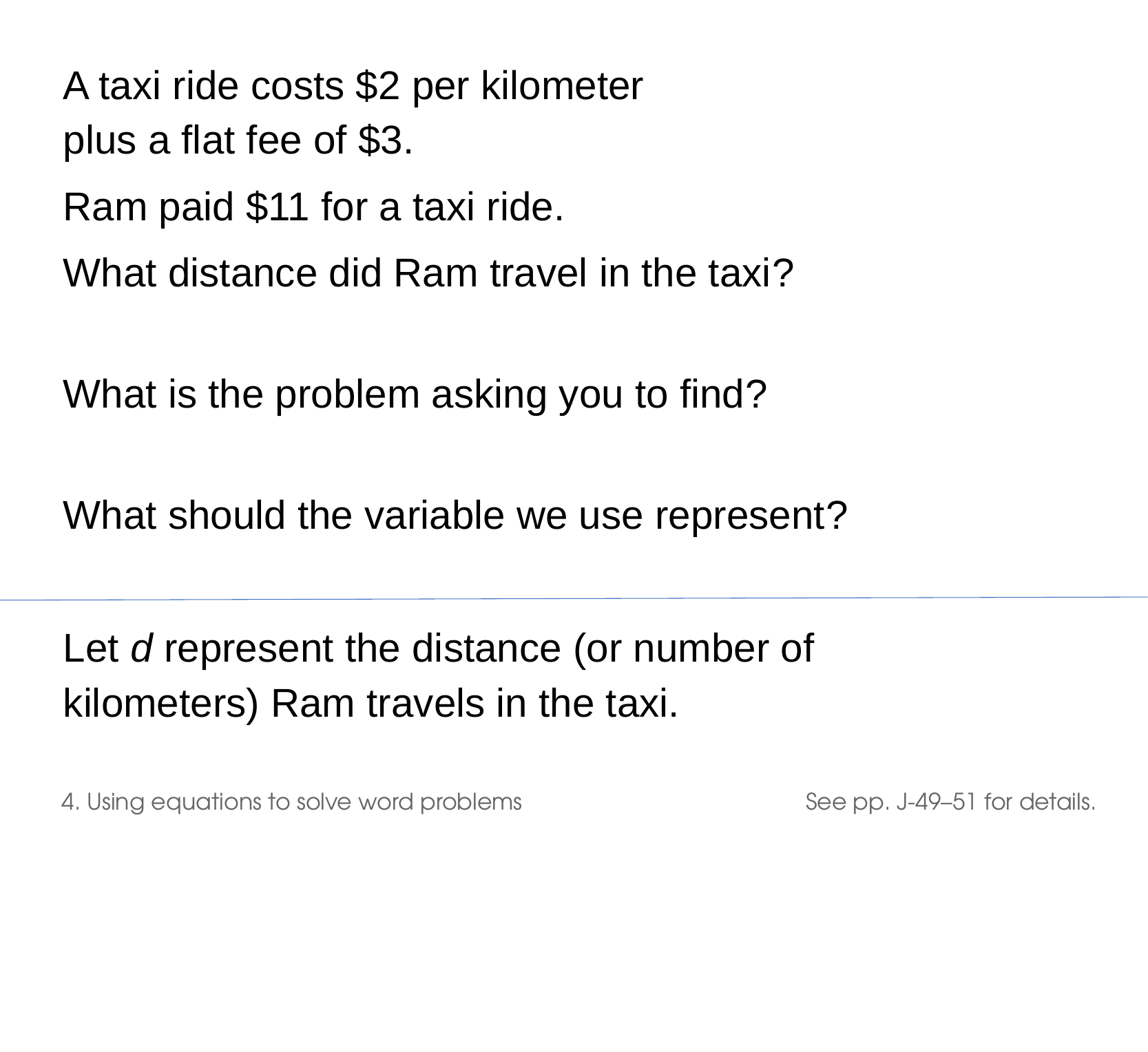

A taxi ride costs $2 per kilometer
plus a flat fee of $3.
Ram paid $11 for a taxi ride.
What distance did Ram travel in the taxi?
What is the problem asking you to find?
What should the variable we use represent?

Let d represent the distance (or number of kilometers) Ram travels in the taxi.
4. Using equations to solve word problems
See pp. J-49–51 for details.